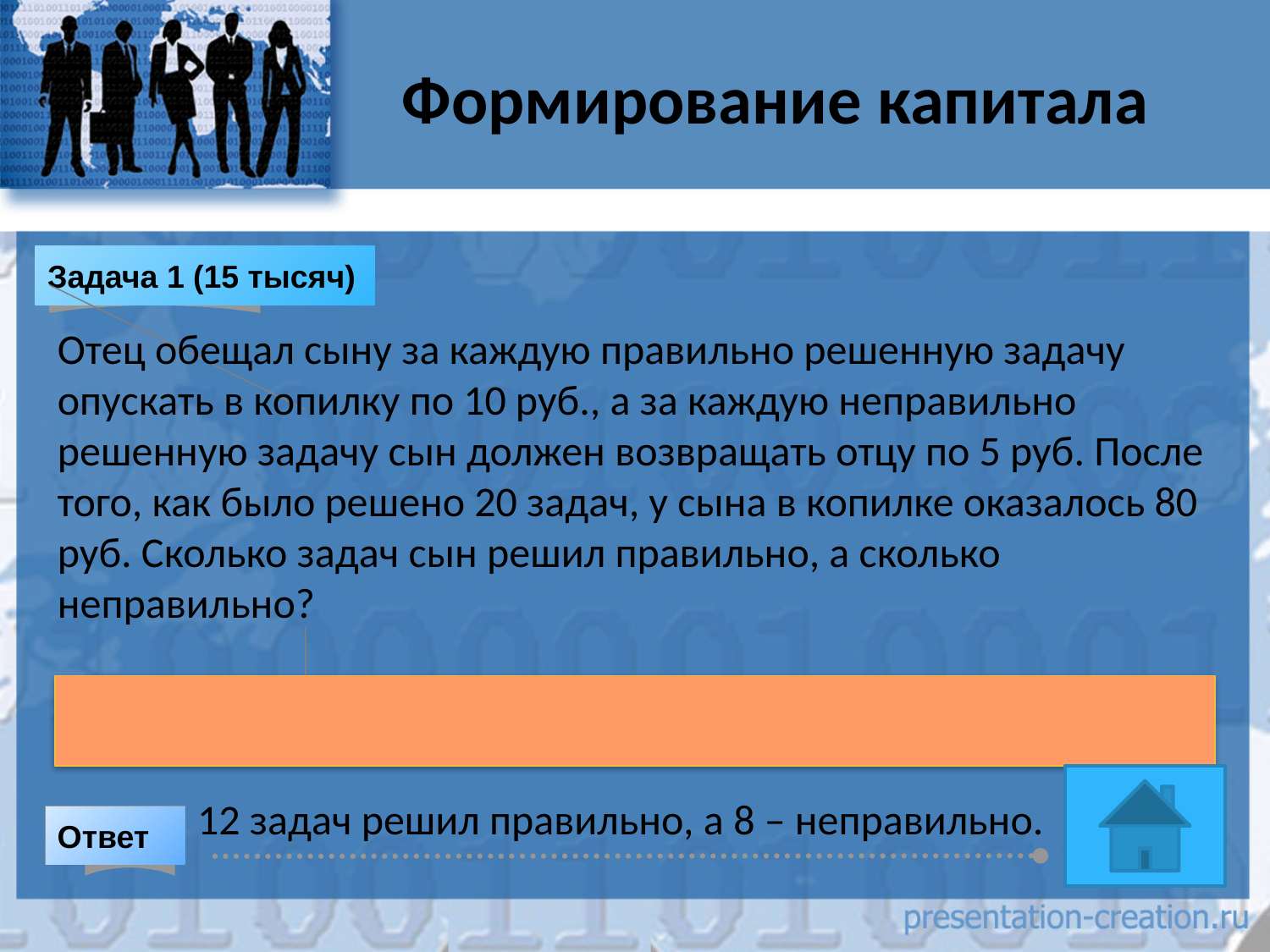

# Формирование капитала
Задача 1 (15 тысяч)

Отец обещал сыну за каждую правильно решенную задачу опускать в копилку по 10 руб., а за каждую неправильно решенную задачу сын должен возвращать отцу по 5 руб. После того, как было решено 20 задач, у сына в копилке оказалось 80 руб. Сколько задач сын решил правильно, а сколько неправильно?

12 задач решил правильно, а 8 – неправильно.
Ответ